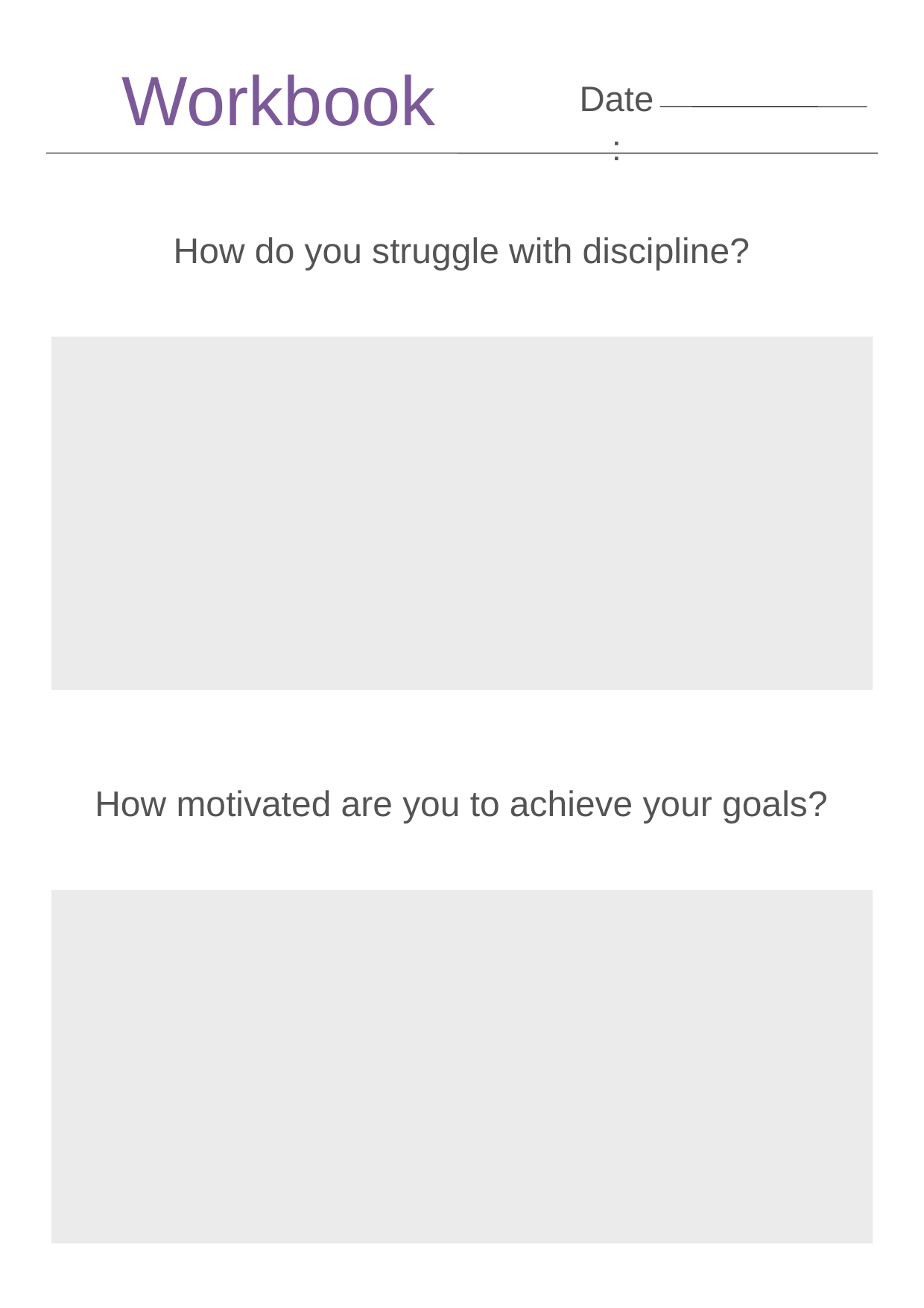

Workbook
Date:

How do you struggle with discipline?

How motivated are you to achieve your goals?